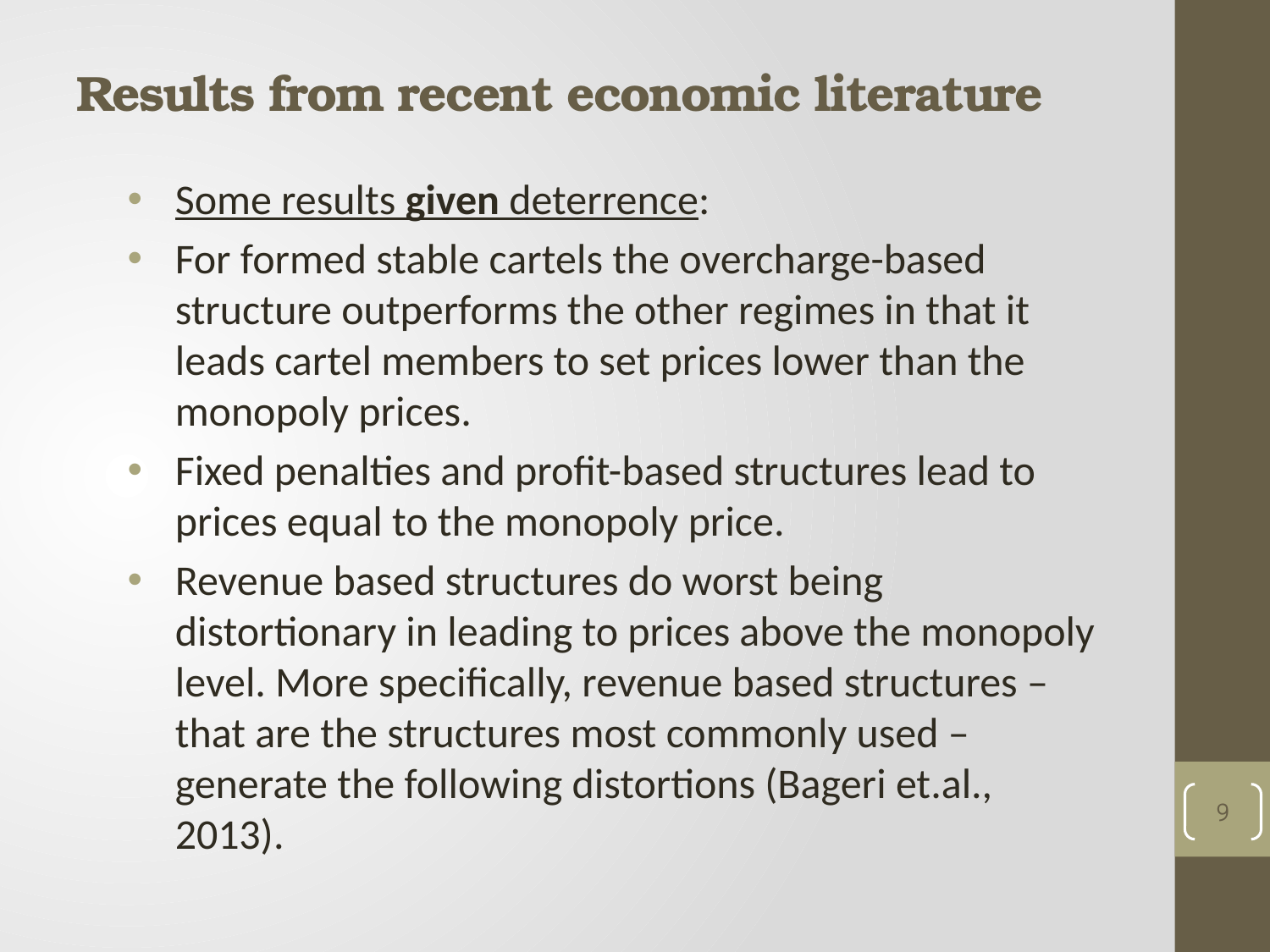

# Results from recent economic literature
Some results given deterrence:
For formed stable cartels the overcharge-based structure outperforms the other regimes in that it leads cartel members to set prices lower than the monopoly prices.
Fixed penalties and profit-based structures lead to prices equal to the monopoly price.
Revenue based structures do worst being distortionary in leading to prices above the monopoly level. More specifically, revenue based structures – that are the structures most commonly used – generate the following distortions (Bageri et.al., 2013).

9